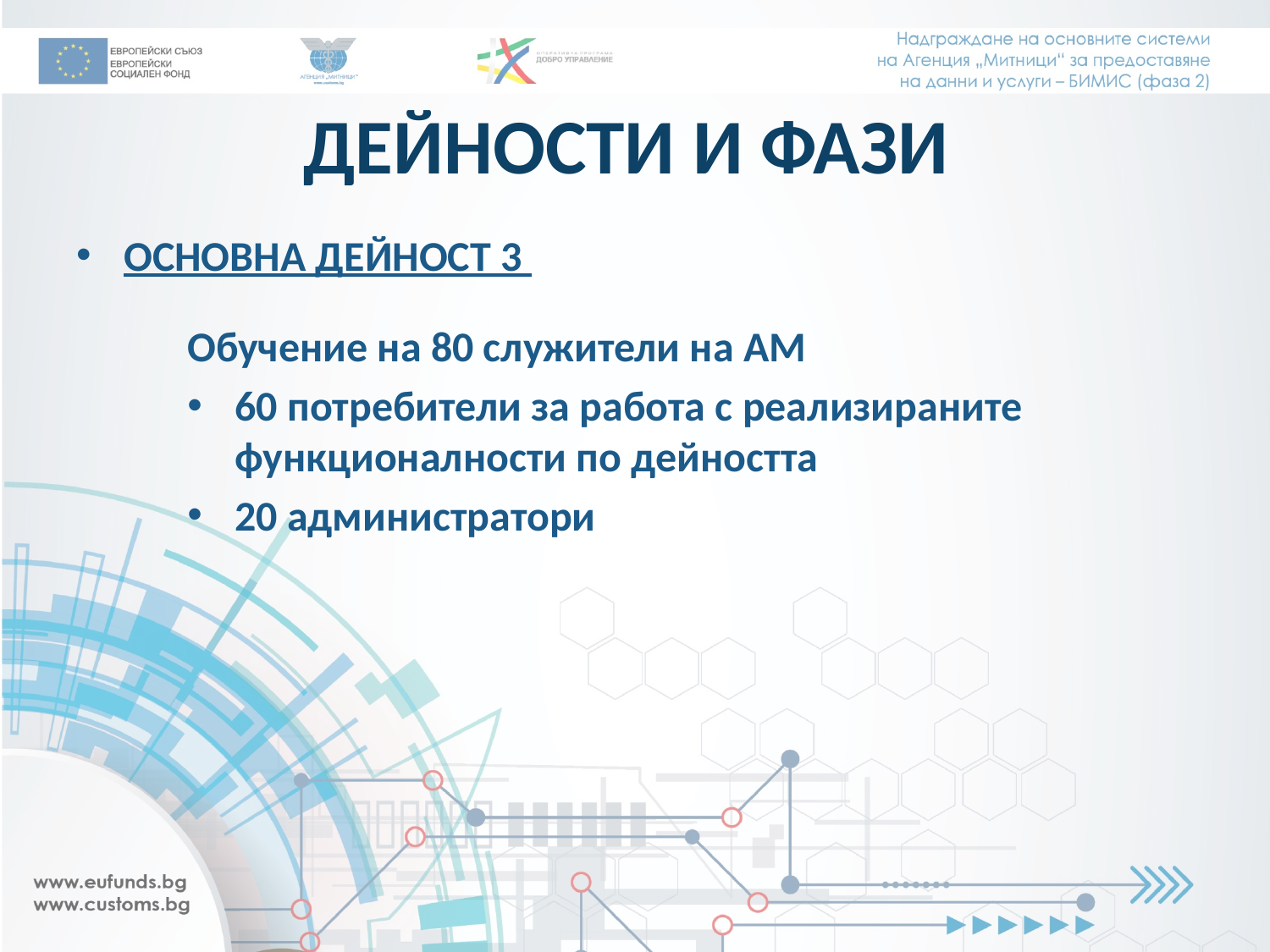

# ДЕЙНОСТИ И ФАЗИ
ОСНОВНА ДЕЙНОСТ 3

Обучение на 80 служители на АМ
60 потребители за работа с реализираните функционалности по дейността
20 администратори